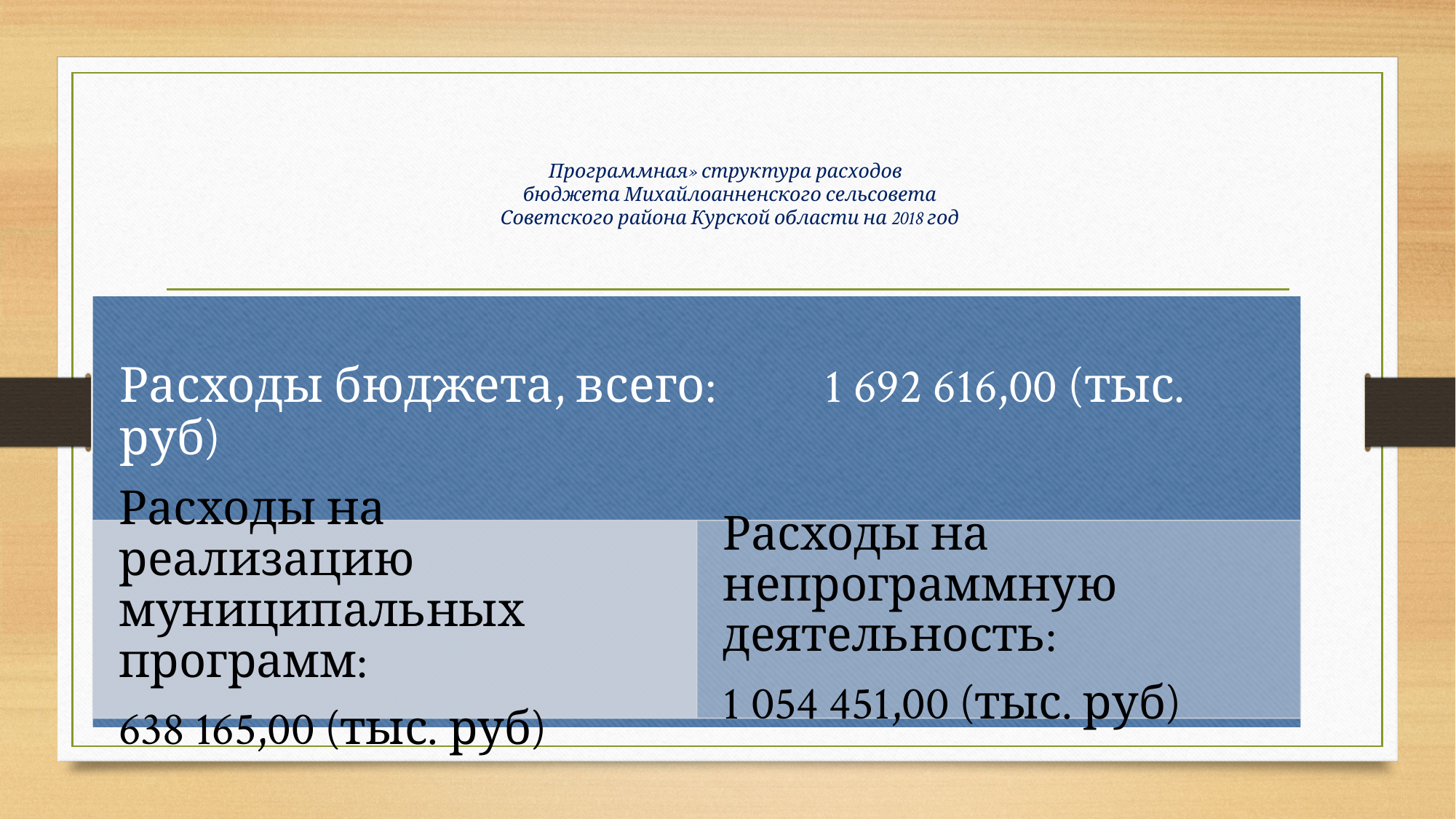

# Программная» структура расходов бюджета Михайлоанненского сельсовета Советского района Курской области на 2018 год
Расходы бюджета, всего:          1 692 616,00 (тыс. руб)
Расходы на реализацию муниципальных программ:
638 165,00 (тыс. руб)
Расходы на непрограммную деятельность:
1 054 451,00 (тыс. руб)